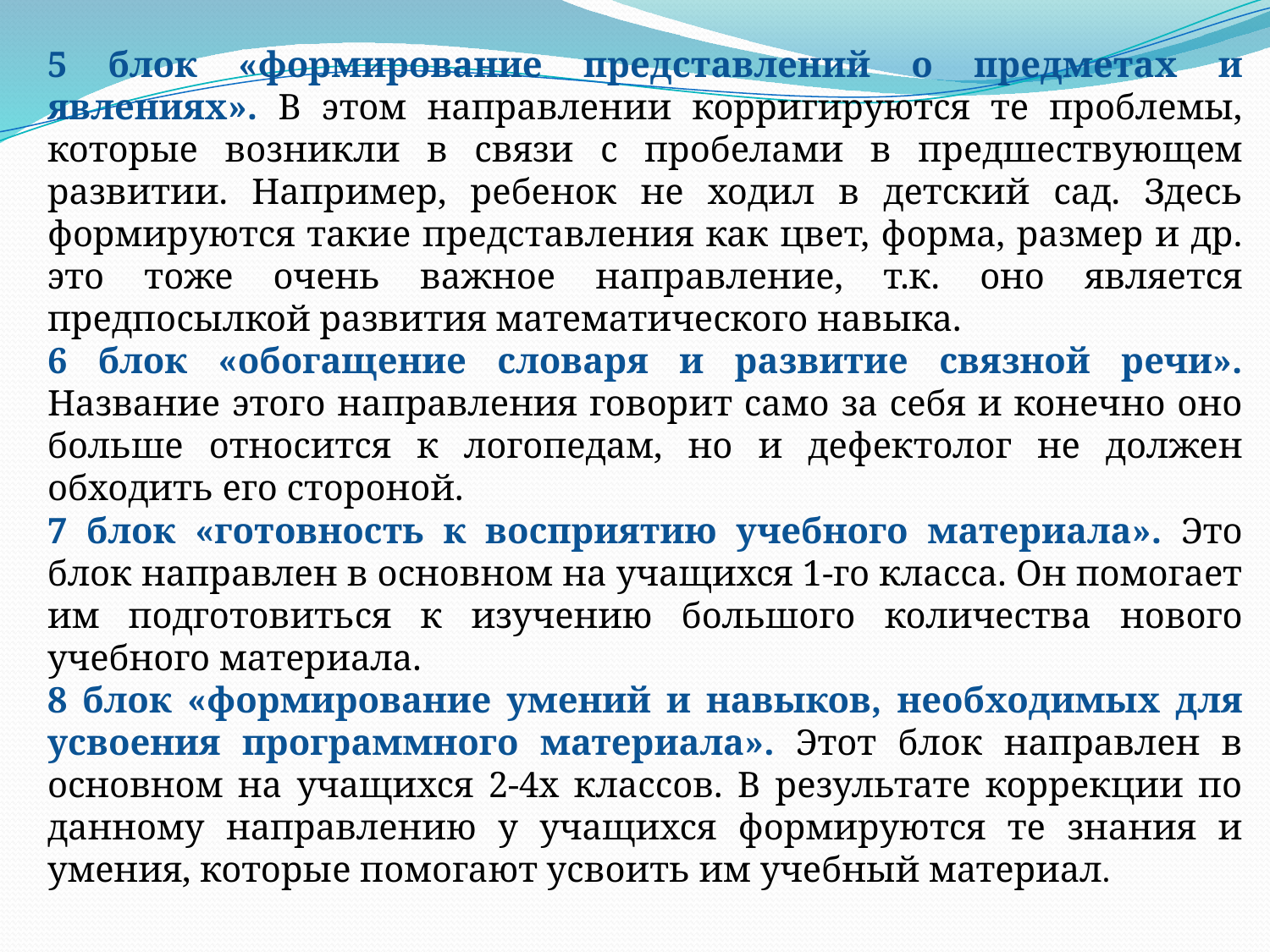

5 блок «формирование представлений о предметах и явлениях». В этом направлении корригируются те проблемы, которые возникли в связи с пробелами в предшествующем развитии. Например, ребенок не ходил в детский сад. Здесь формируются такие представления как цвет, форма, размер и др. это тоже очень важное направление, т.к. оно является предпосылкой развития математического навыка.
6 блок «обогащение словаря и развитие связной речи». Название этого направления говорит само за себя и конечно оно больше относится к логопедам, но и дефектолог не должен обходить его стороной.
7 блок «готовность к восприятию учебного материала». Это блок направлен в основном на учащихся 1-го класса. Он помогает им подготовиться к изучению большого количества нового учебного материала.
8 блок «формирование умений и навыков, необходимых для усвоения программного материала». Этот блок направлен в основном на учащихся 2-4х классов. В результате коррекции по данному направлению у учащихся формируются те знания и умения, которые помогают усвоить им учебный материал.